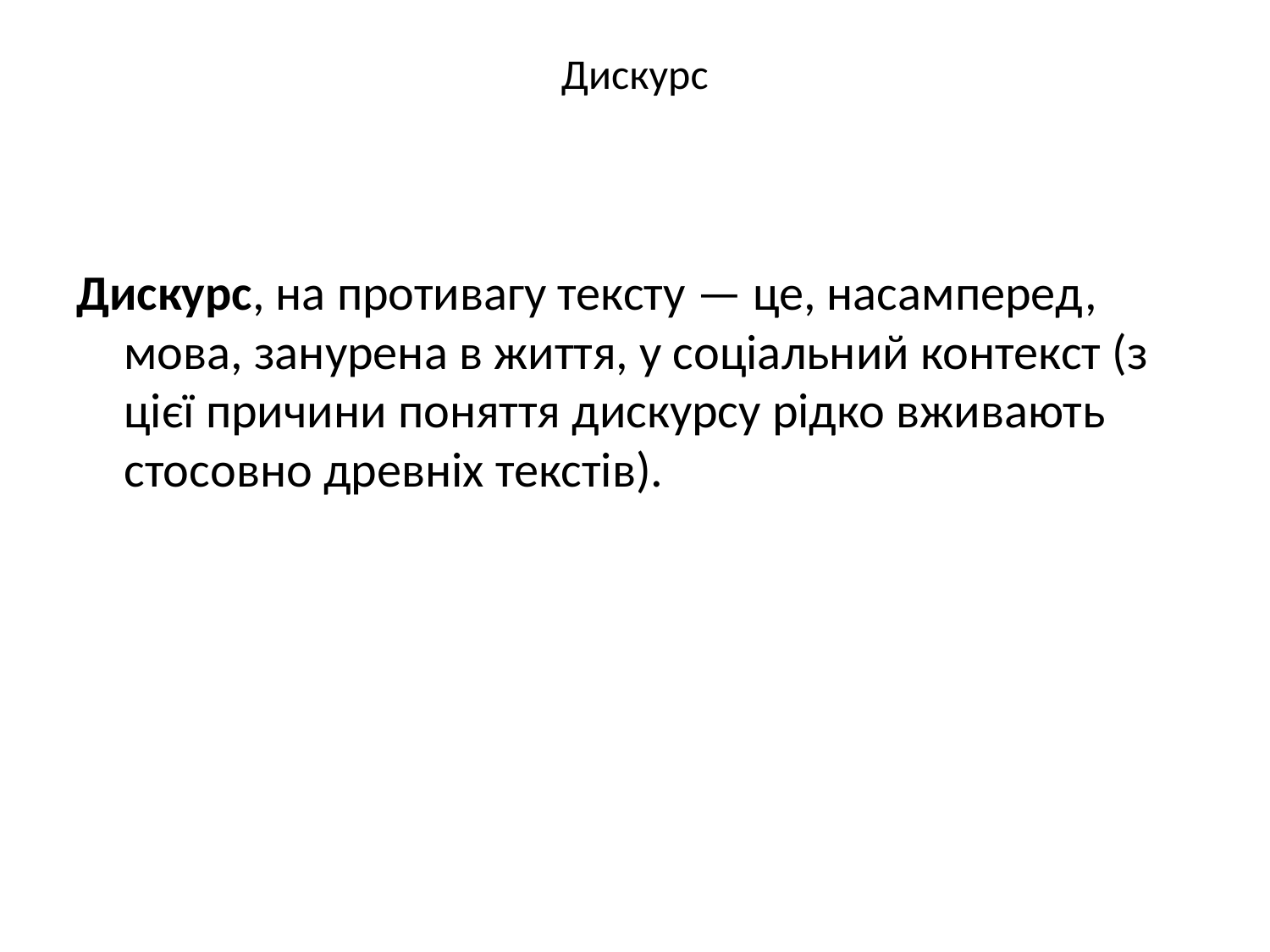

# Дискурс

Дискурс, на противагу тексту — це, насамперед, мова, занурена в життя, у соціальний контекст (з цієї причини поняття дискурсу рідко вживають стосовно древніх текстів).